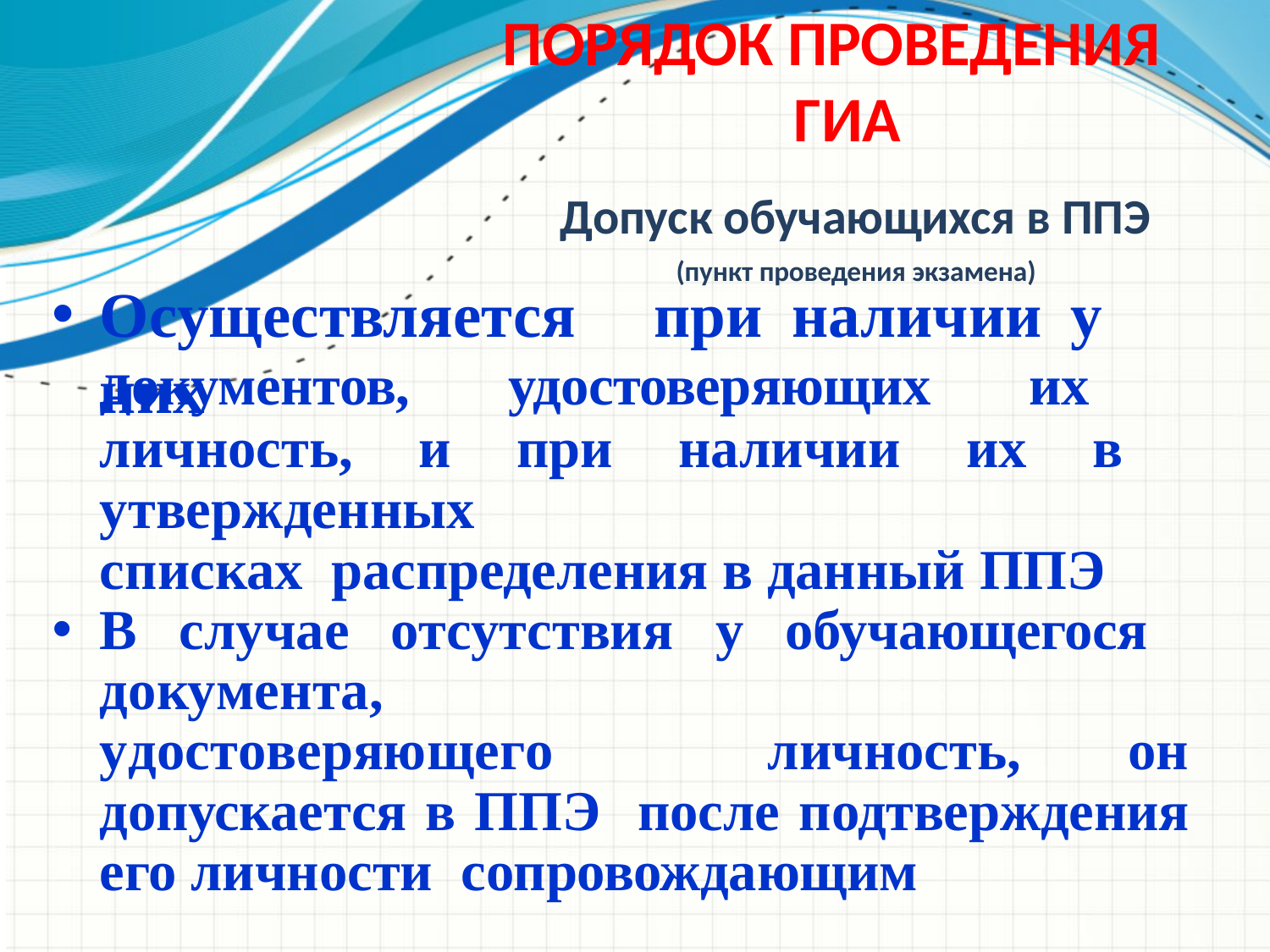

# ПОРЯДОК ПРОВЕДЕНИЯ  ГИА
Допуск обучающихся в ППЭ
Осуществляется	при	наличии	у	них
(пункт проведения экзамена)
документов, удостоверяющих их  личность, и при наличии их в  утвержденных	списках  распределения в данный ППЭ
В случае отсутствия у обучающегося  документа,	удостоверяющего  личность, он допускается в ППЭ  после подтверждения его личности  сопровождающим